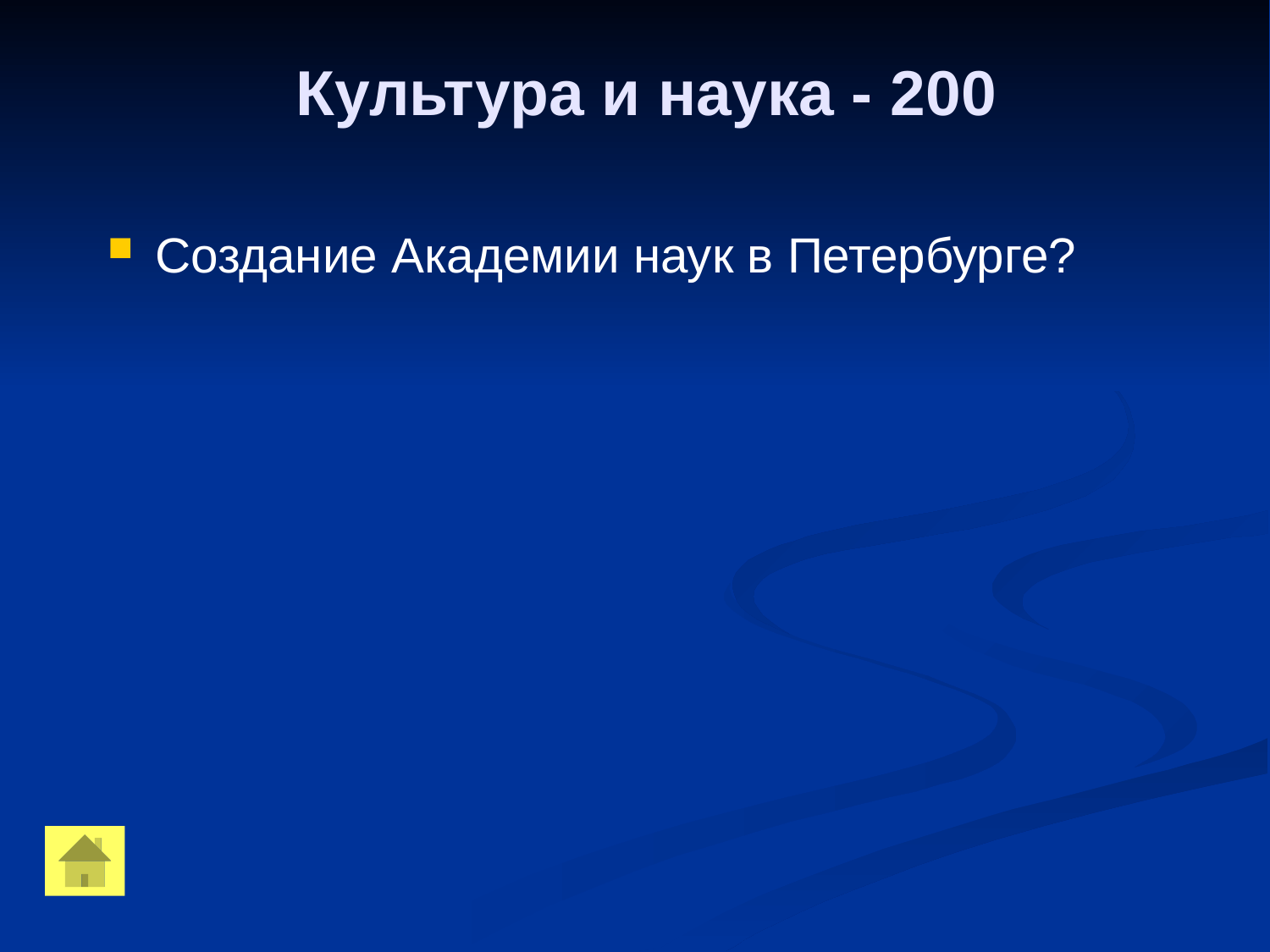

Культура и наука - 200
Создание Академии наук в Петербурге?